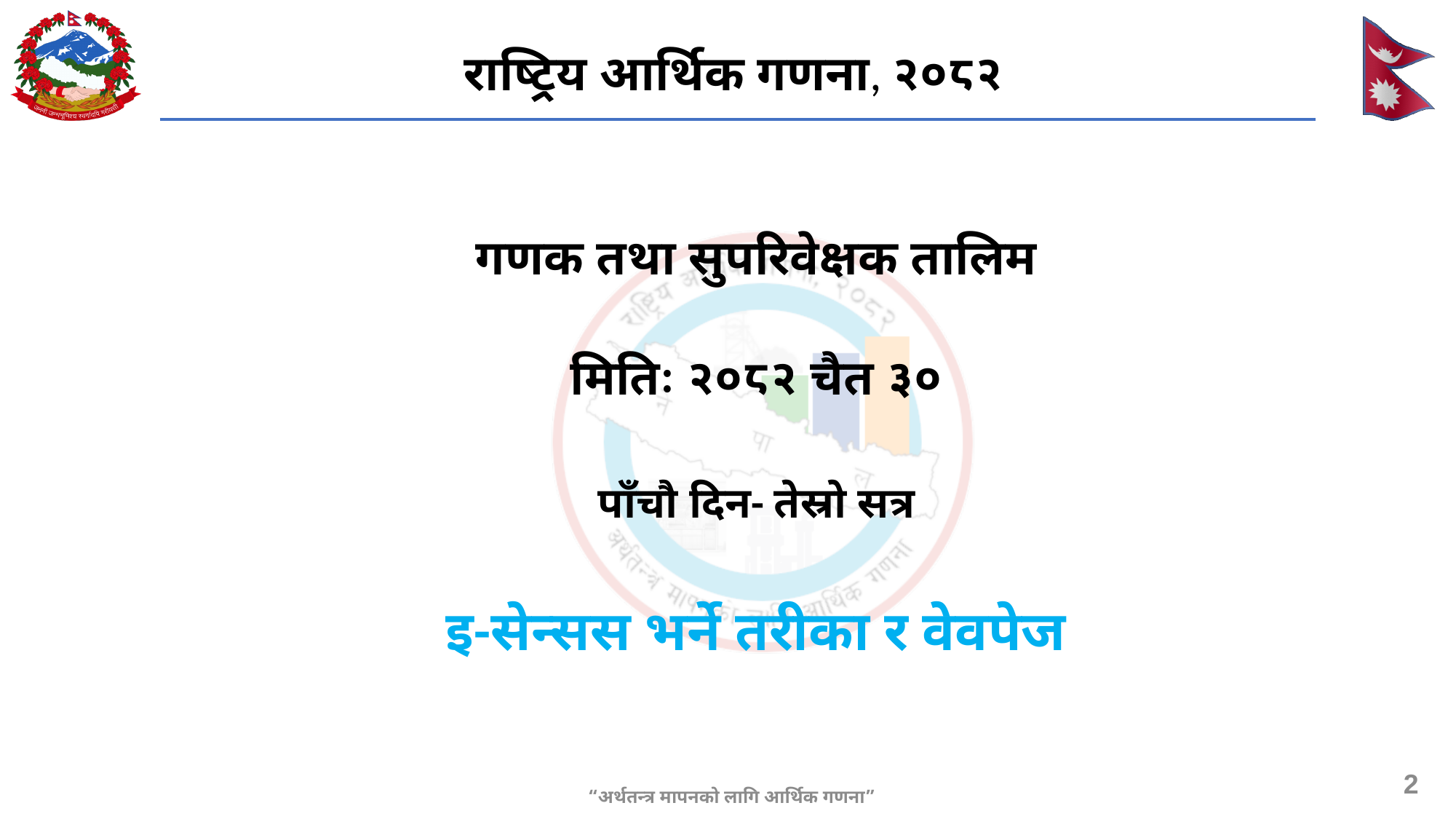

# राष्ट्रिय आर्थिक गणना, २०८२

गणक तथा सुपरिवेक्षक तालिम
मितिः २०८२ चैत ३०

पाँचौ दिन- तेस्रो सत्र

इ-सेन्सस भर्ने तरीका र वेवपेज

2
“अर्थतन्त्र मापनको लागि आर्थिक गणना”